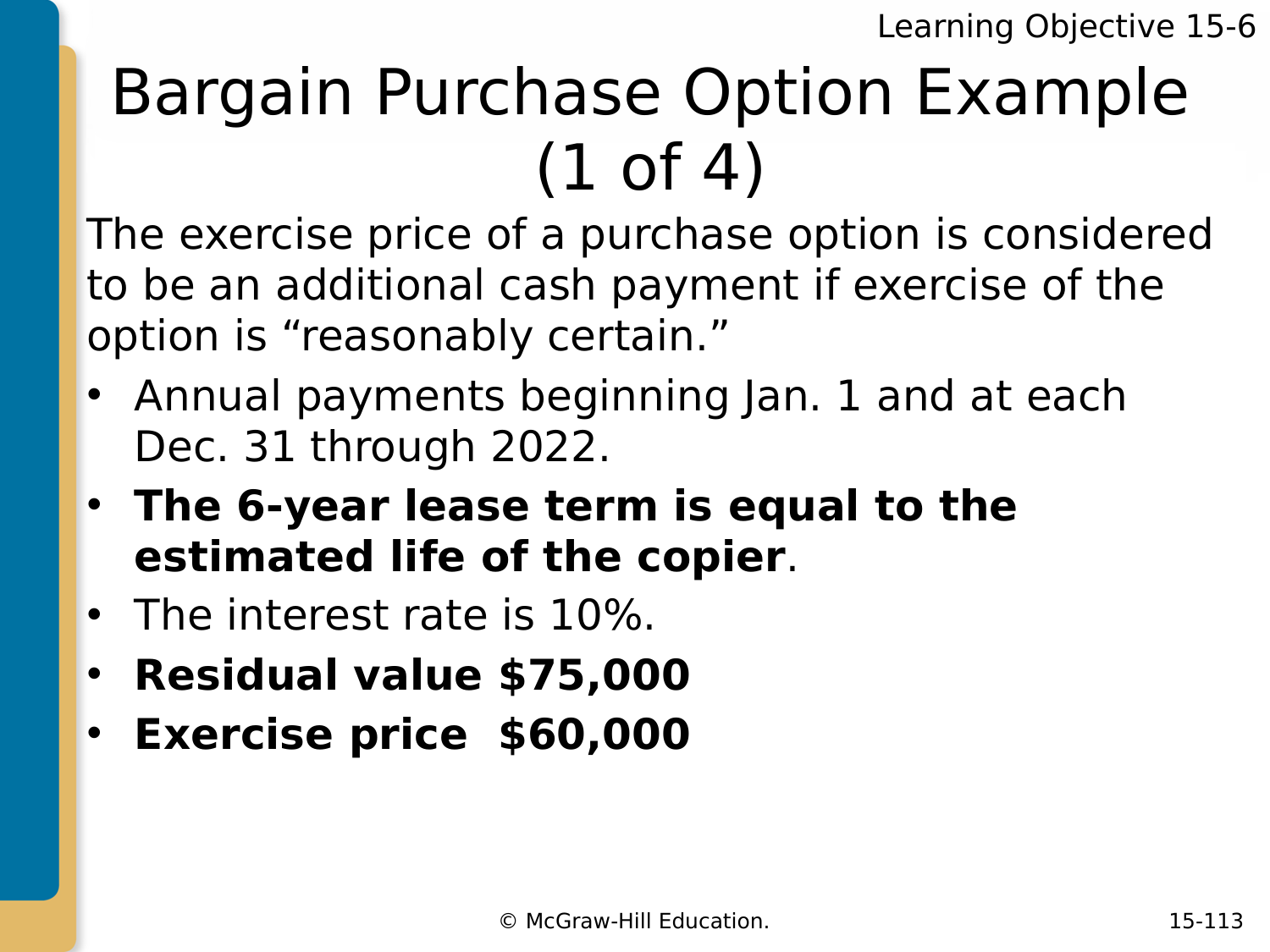

Learning Objective 15-6
# Bargain Purchase Option Example (1 of 4)
The exercise price of a purchase option is considered to be an additional cash payment if exercise of the option is “reasonably certain.”
Annual payments beginning Jan. 1 and at each Dec. 31 through 2022.
The 6-year lease term is equal to the estimated life of the copier.
The interest rate is 10%.
Residual value $75,000
Exercise price  $60,000